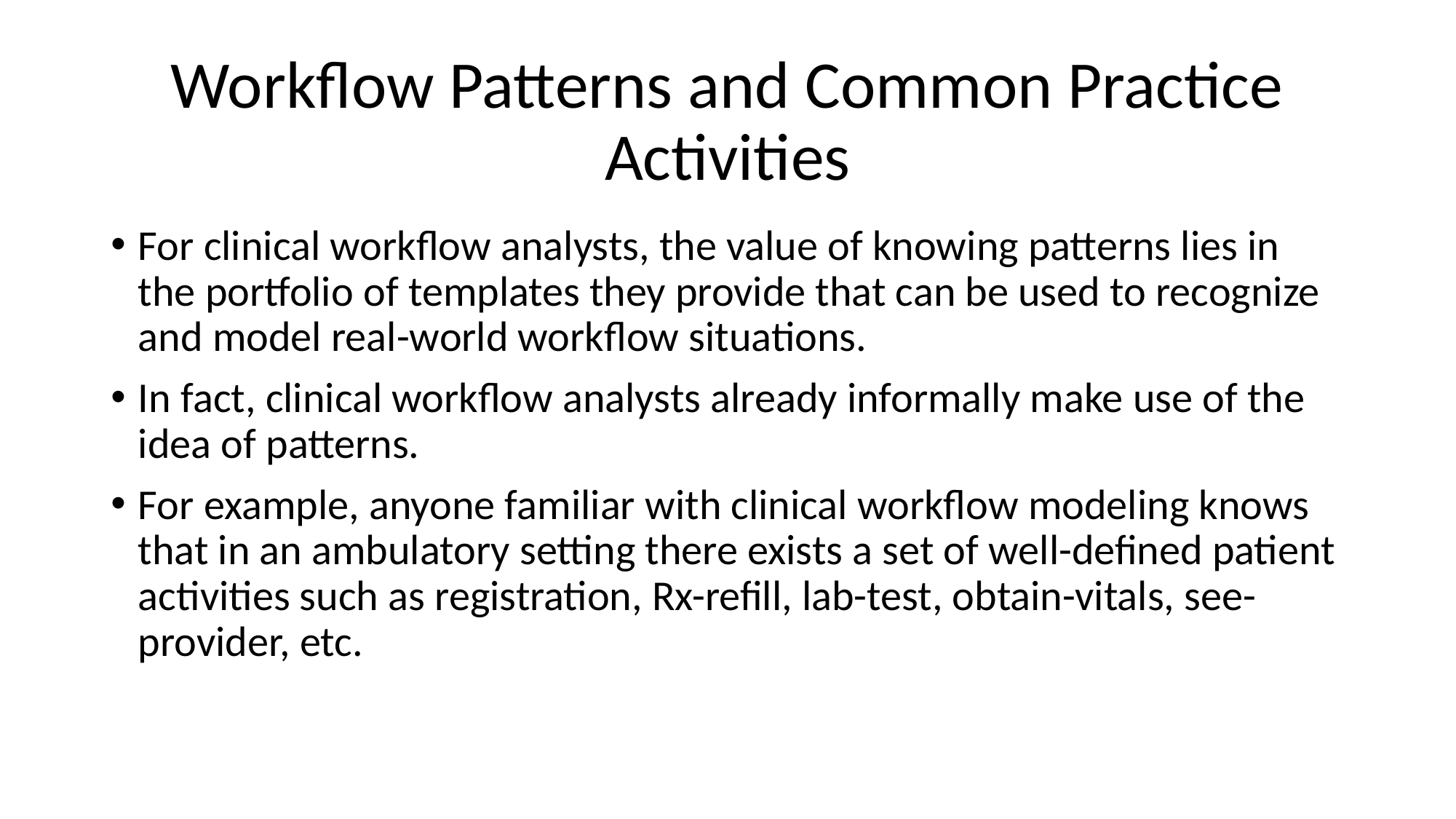

# Workflow Patterns and Common Practice Activities
For clinical workflow analysts, the value of knowing patterns lies in the portfolio of templates they provide that can be used to recognize and model real-world workflow situations.
In fact, clinical workflow analysts already informally make use of the idea of patterns.
For example, anyone familiar with clinical workflow modeling knows that in an ambulatory setting there exists a set of well-defined patient activities such as registration, Rx-refill, lab-test, obtain-vitals, see-provider, etc.